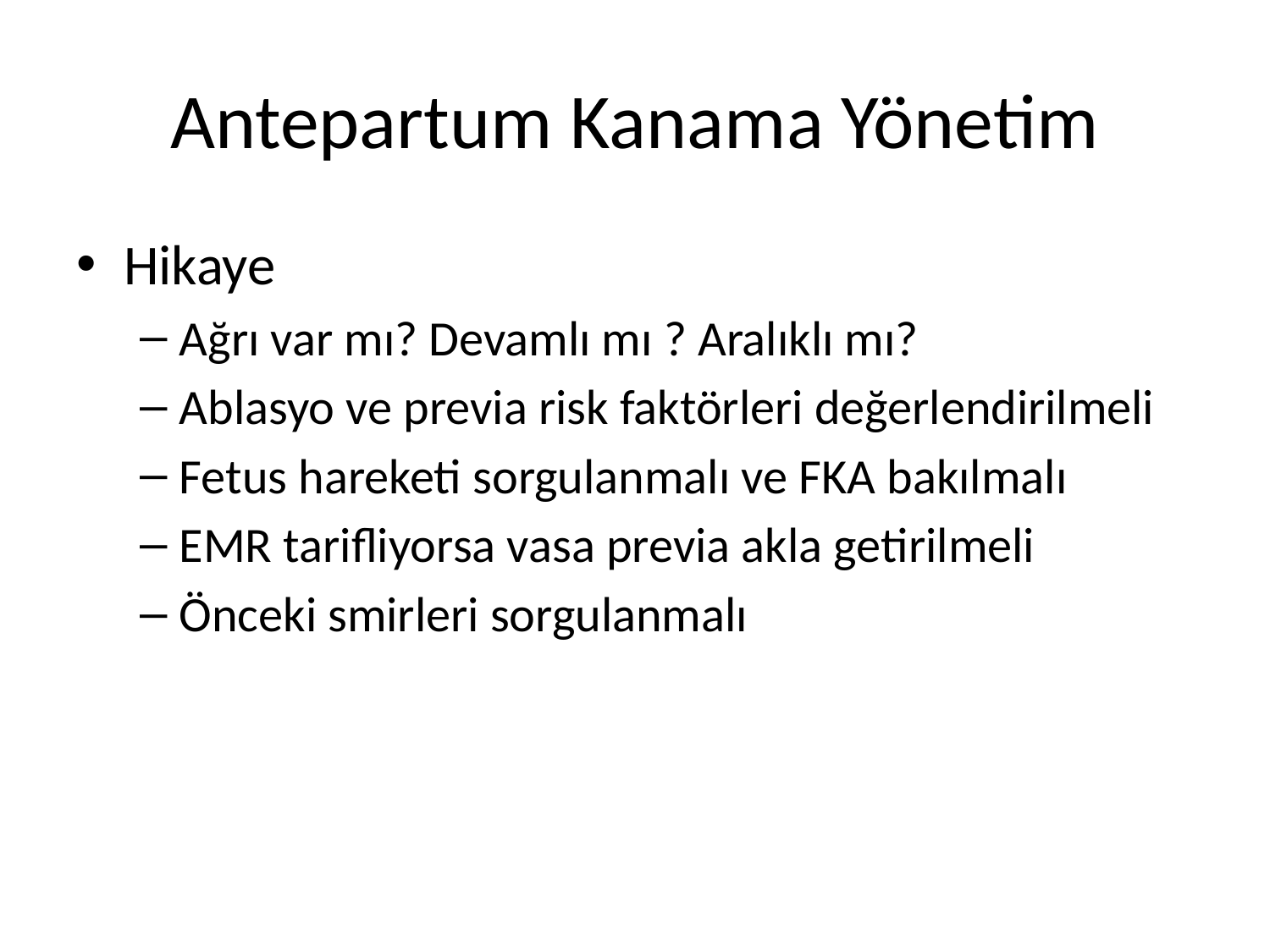

# Antepartum Kanama Yönetim
Hikaye
Ağrı var mı? Devamlı mı ? Aralıklı mı?
Ablasyo ve previa risk faktörleri değerlendirilmeli
Fetus hareketi sorgulanmalı ve FKA bakılmalı
EMR tarifliyorsa vasa previa akla getirilmeli
Önceki smirleri sorgulanmalı